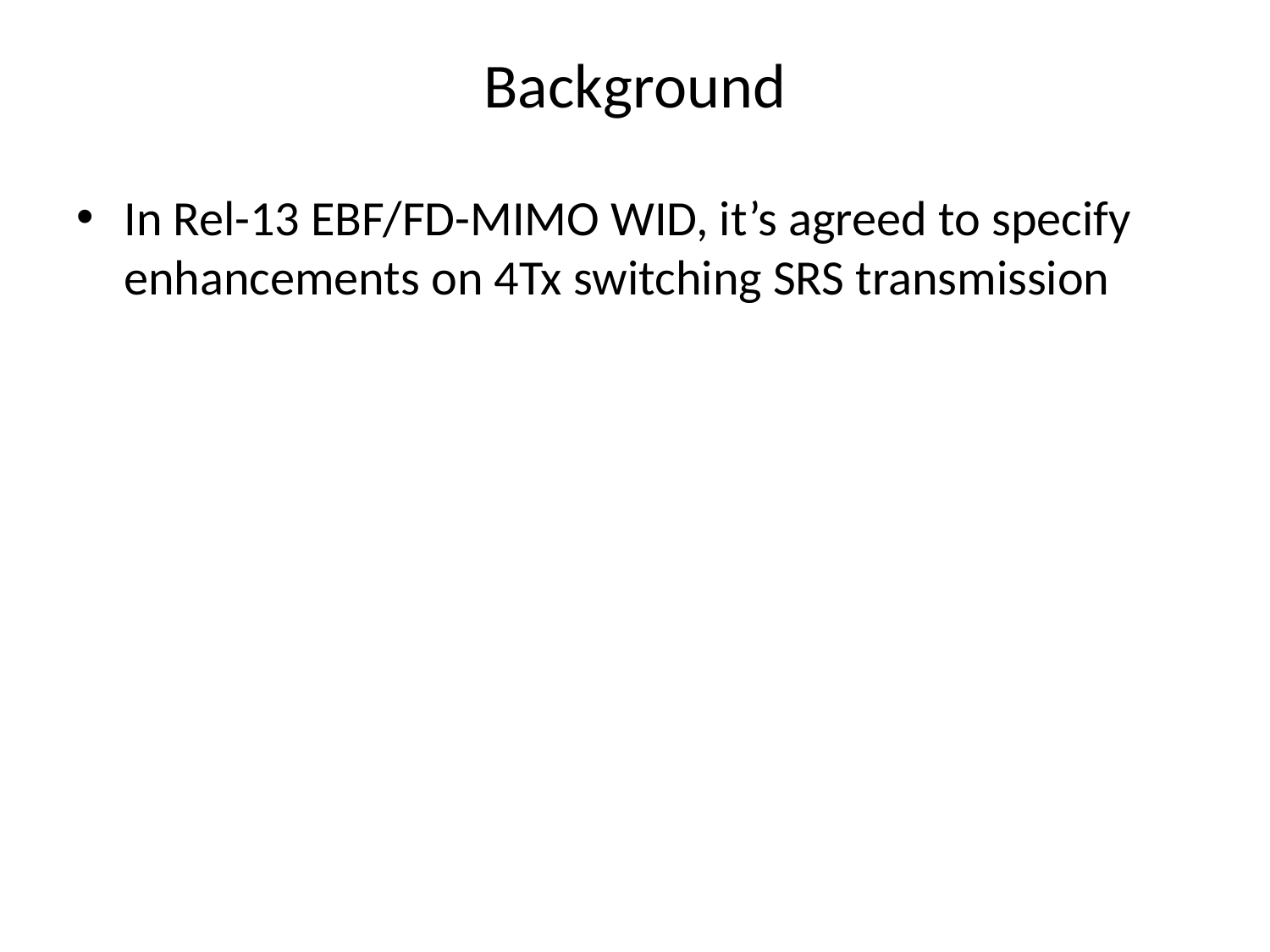

# Background
In Rel-13 EBF/FD-MIMO WID, it’s agreed to specify enhancements on 4Tx switching SRS transmission